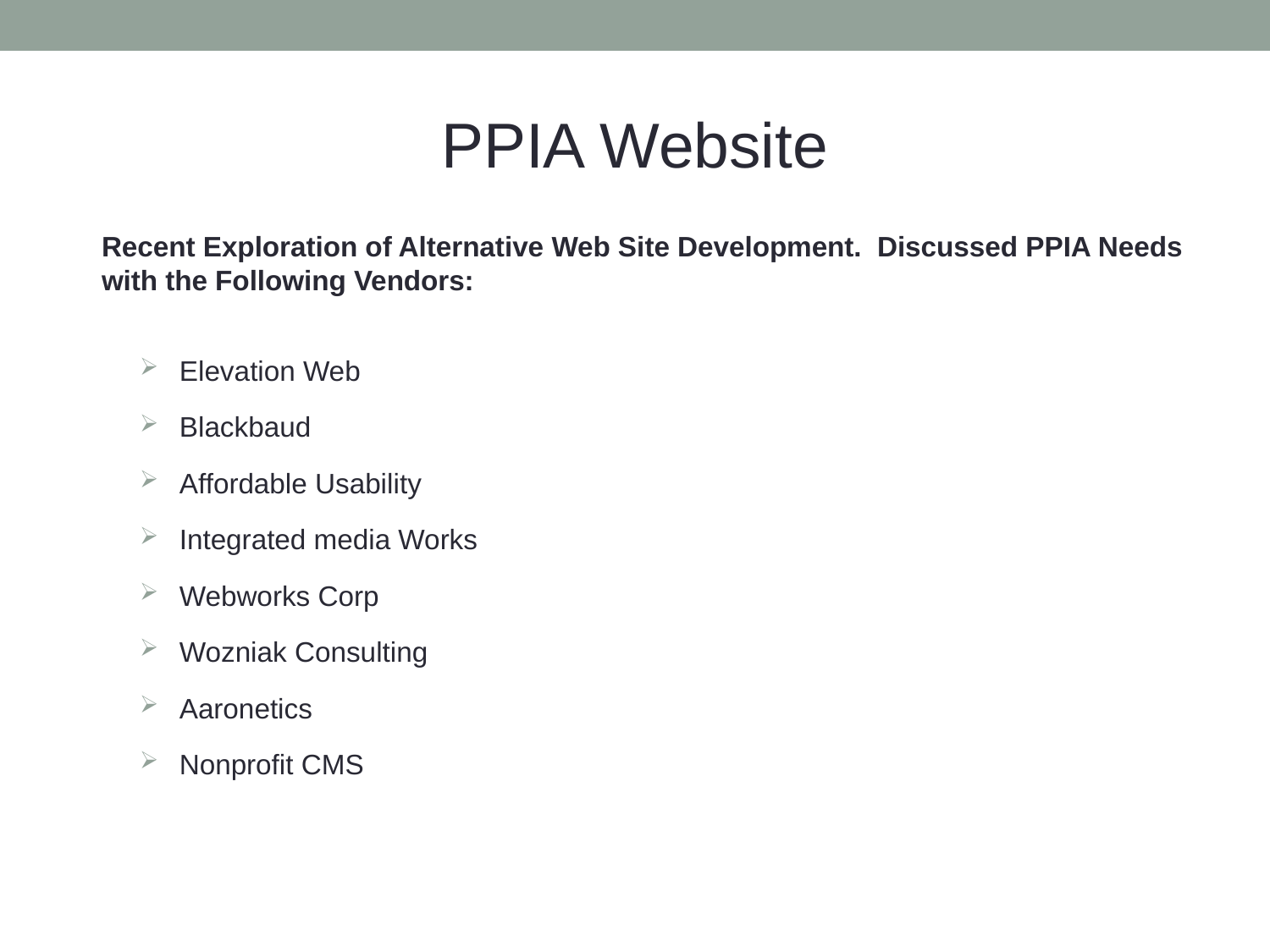

# PPIA Website
	Recent Exploration of Alternative Web Site Development.  Discussed PPIA Needs with the Following Vendors:

Elevation Web
Blackbaud
Affordable Usability
Integrated media Works
Webworks Corp
Wozniak Consulting
Aaronetics
Nonprofit CMS